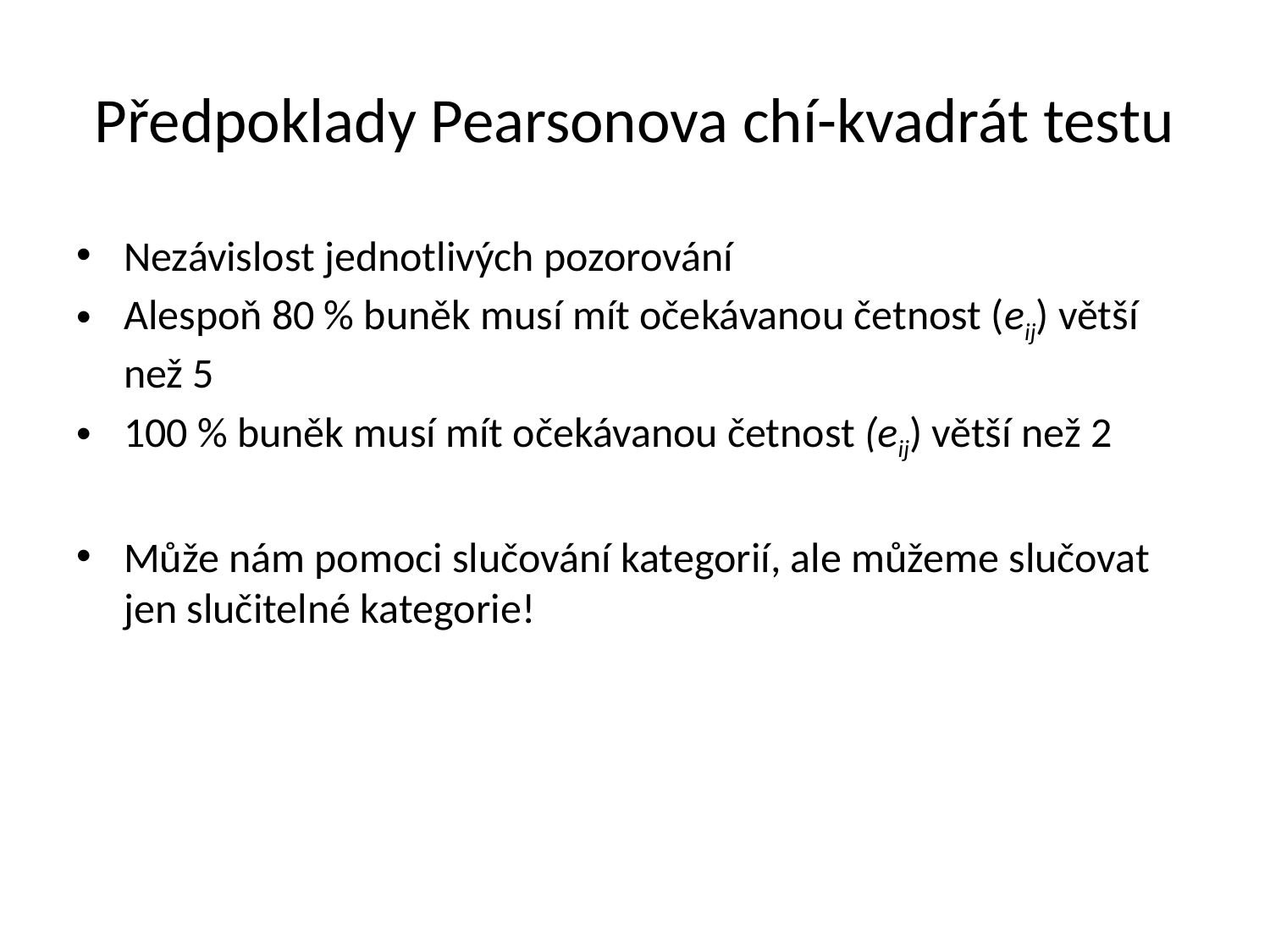

# Předpoklady Pearsonova chí-kvadrát testu
Nezávislost jednotlivých pozorování
Alespoň 80 % buněk musí mít očekávanou četnost (eij) větší než 5
100 % buněk musí mít očekávanou četnost (eij) větší než 2

Může nám pomoci slučování kategorií, ale můžeme slučovat jen slučitelné kategorie!